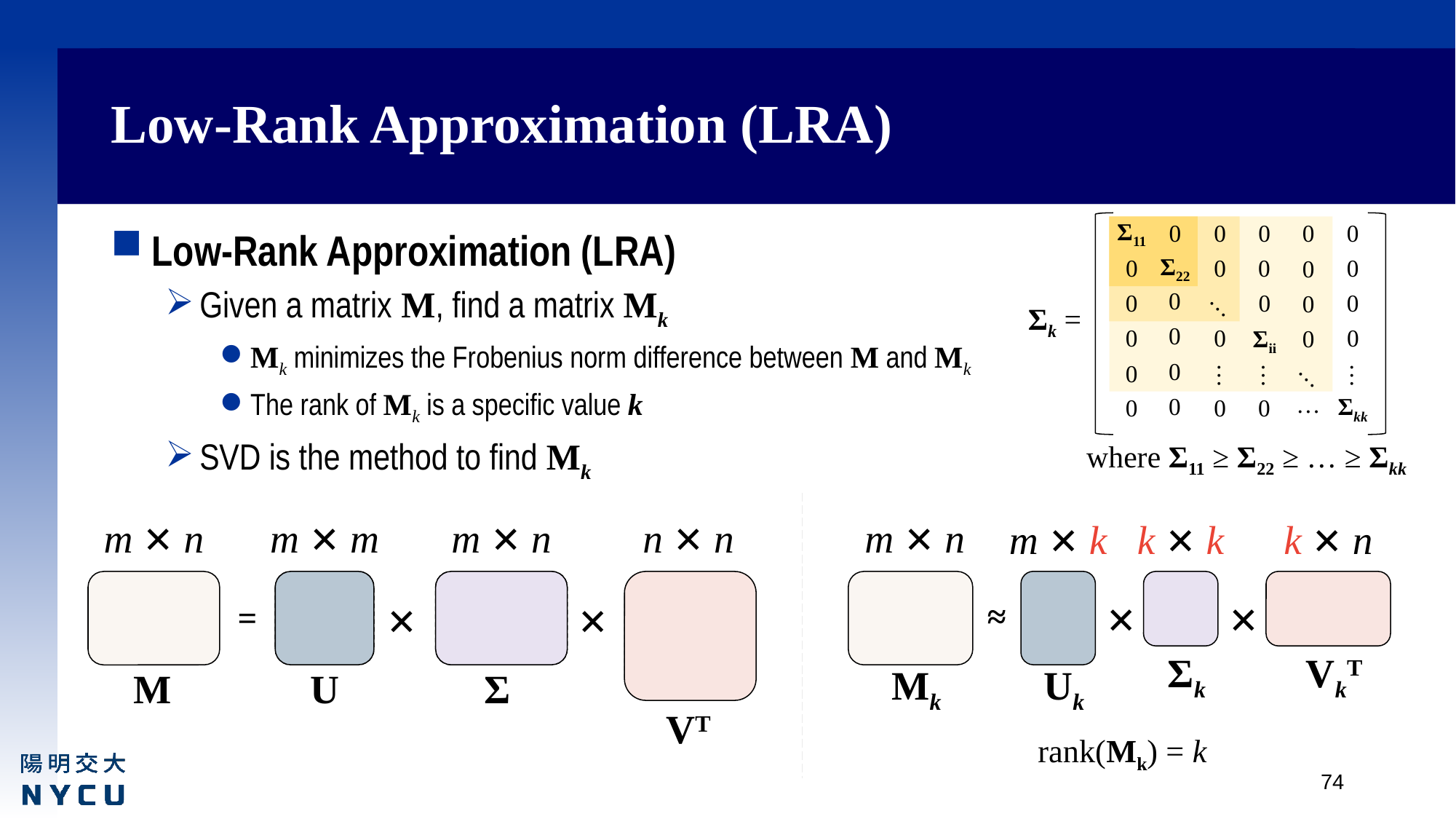

# Low-Rank Approximation (LRA)

0
0
0
Σ11
0
0
0
0
0
Σ22
0
0
0
0
0
0
0
…
0
0
Σii
0
0
0
…
…
…
0
0
…
0
0
…
Σkk
0
0
Low-Rank Approximation (LRA)
Given a matrix M, find a matrix Mk
Mk minimizes the Frobenius norm difference between M and Mk
The rank of Mk is a specific value k
SVD is the method to find Mk

Σk =
where Σ11 ≥ Σ22 ≥ … ≥ Σkk
m ✕ n
m ✕ m
m ✕ n
n ✕ n
m ✕ n
m ✕ k
k ✕ k
k ✕ n

Σ

≈
=
✕
✕
✕
✕
Σk
VkT
M
U
Σ
Mk
Uk
VT
rank(Mk) = k
74